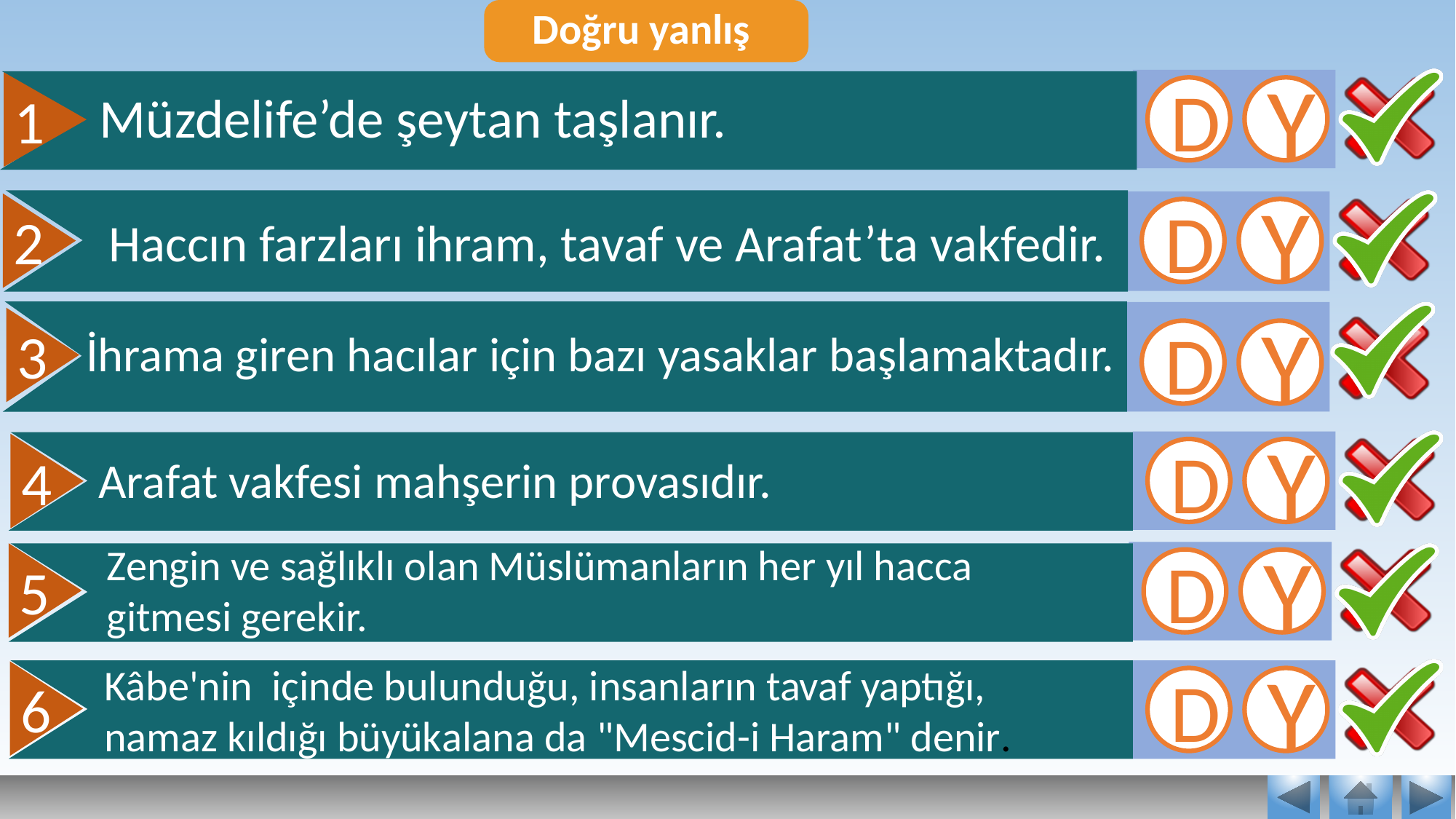

Doğru yanlış

D
Y
Müzdelife’de şeytan taşlanır.
1
    Haccın farzları ihram, tavaf ve Arafat’ta vakfedir.

D
Y
2

İhrama giren hacılar için bazı yasaklar başlamaktadır.
3
D
Y

D
Y
4
Arafat vakfesi mahşerin provasıdır.
Zengin ve sağlıklı olan Müslümanların her yıl hacca gitmesi gerekir.

D
Y
5
Kâbe'nin  içinde bulunduğu, insanların tavaf yaptığı,
namaz kıldığı büyükalana da "Mescid-i Haram" denir.

D
Y
6